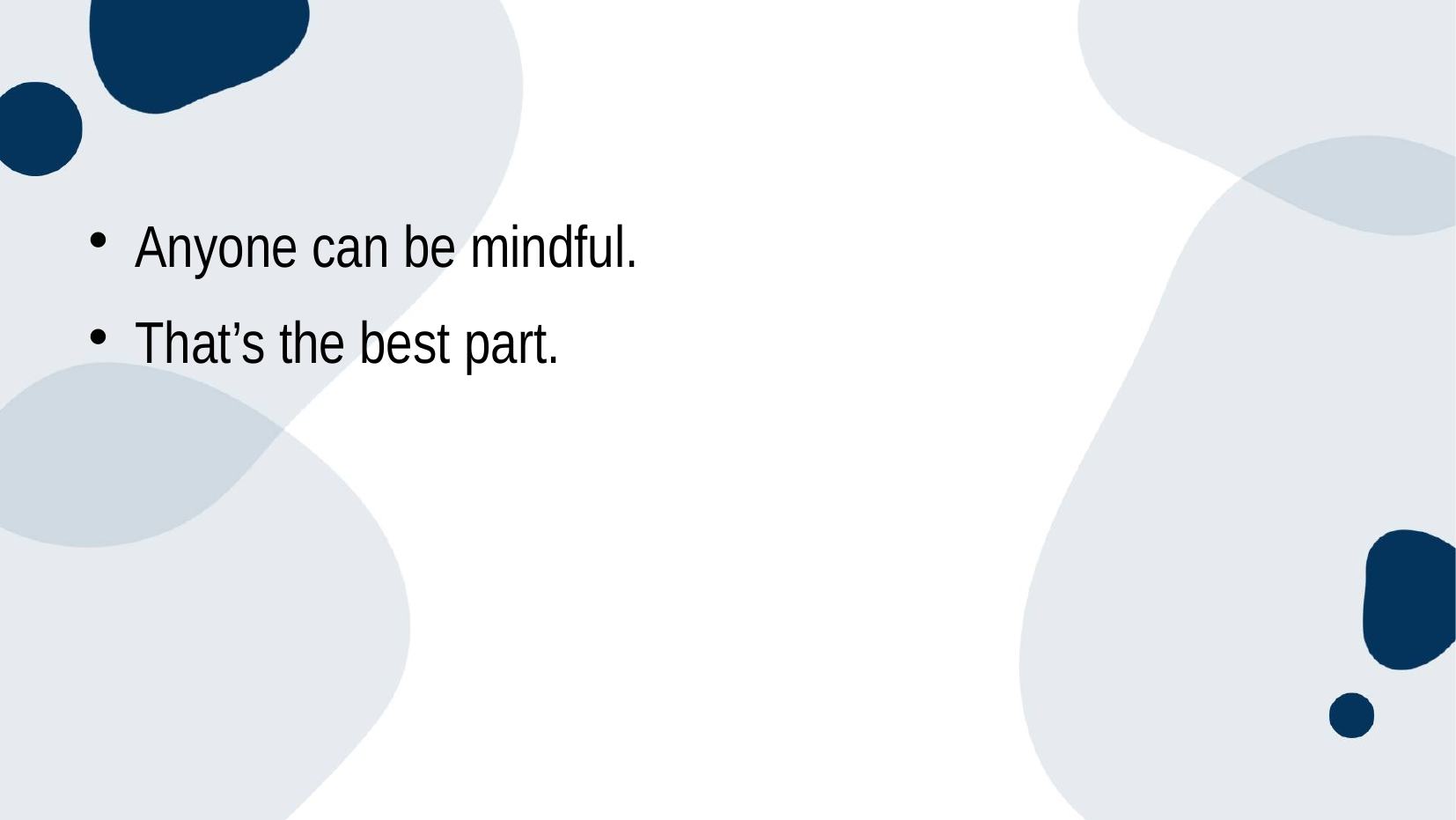

Anyone can be mindful.
That’s the best part.